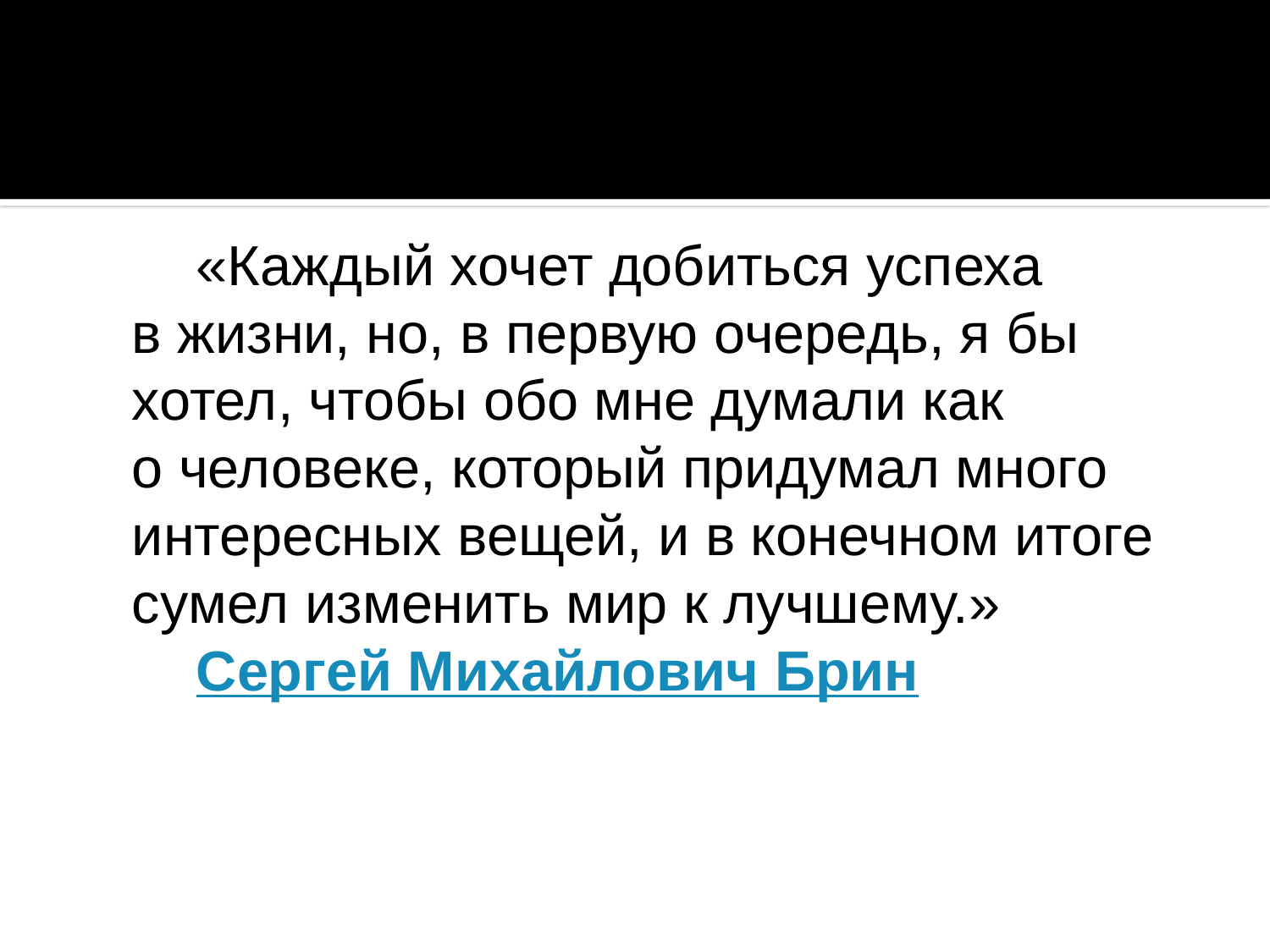

#
«Каждый хочет добиться успеха в жизни, но, в первую очередь, я бы хотел, чтобы обо мне думали как о человеке, который придумал много интересных вещей, и в конечном итоге сумел изменить мир к лучшему.»
Сергей Михайлович Брин